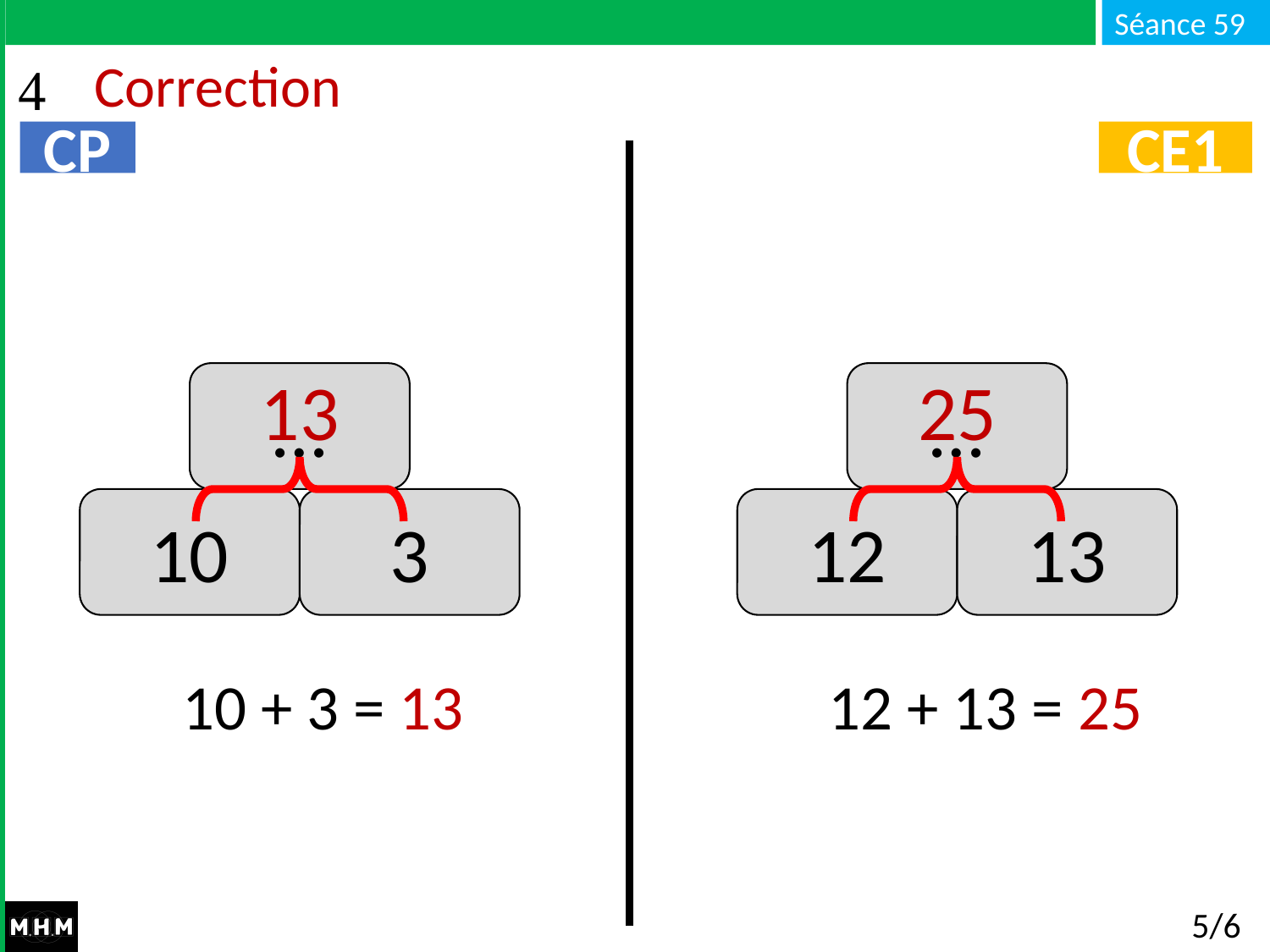

# Correction
CP
CE1
13
25
…
…

3
10
13
12
10 + 3 = 13
12 + 13 = 25
5/6